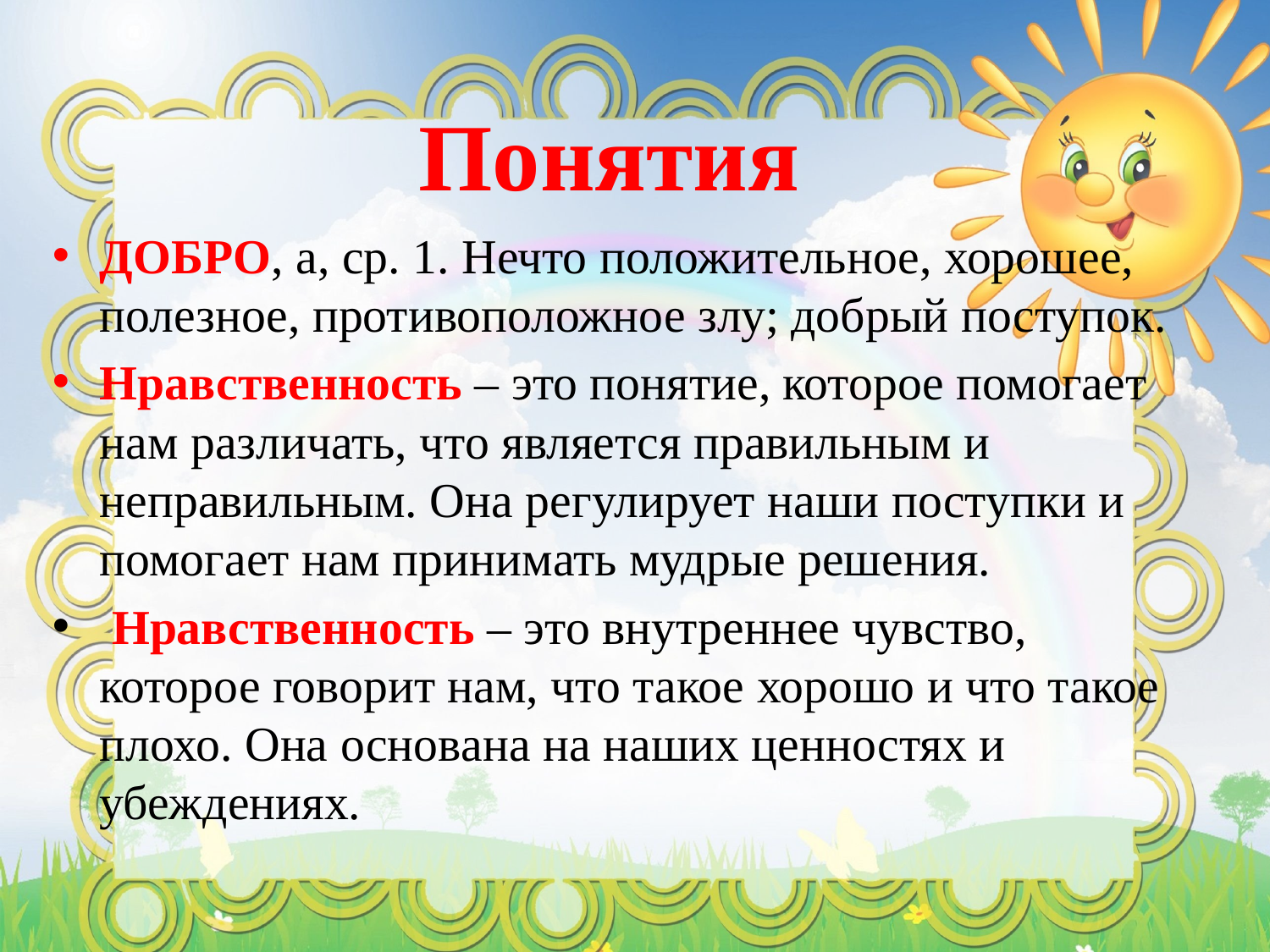

# Понятия
ДОБРО, а, ср. 1. Нечто положительное, хорошее, полезное, противоположное злу; добрый поступок.
Нравственность – это понятие, которое помогает нам различать, что является правильным и неправильным. Она регулирует наши поступки и помогает нам принимать мудрые решения.
 Нравственность – это внутреннее чувство, которое говорит нам, что такое хорошо и что такое плохо. Она основана на наших ценностях и убеждениях.